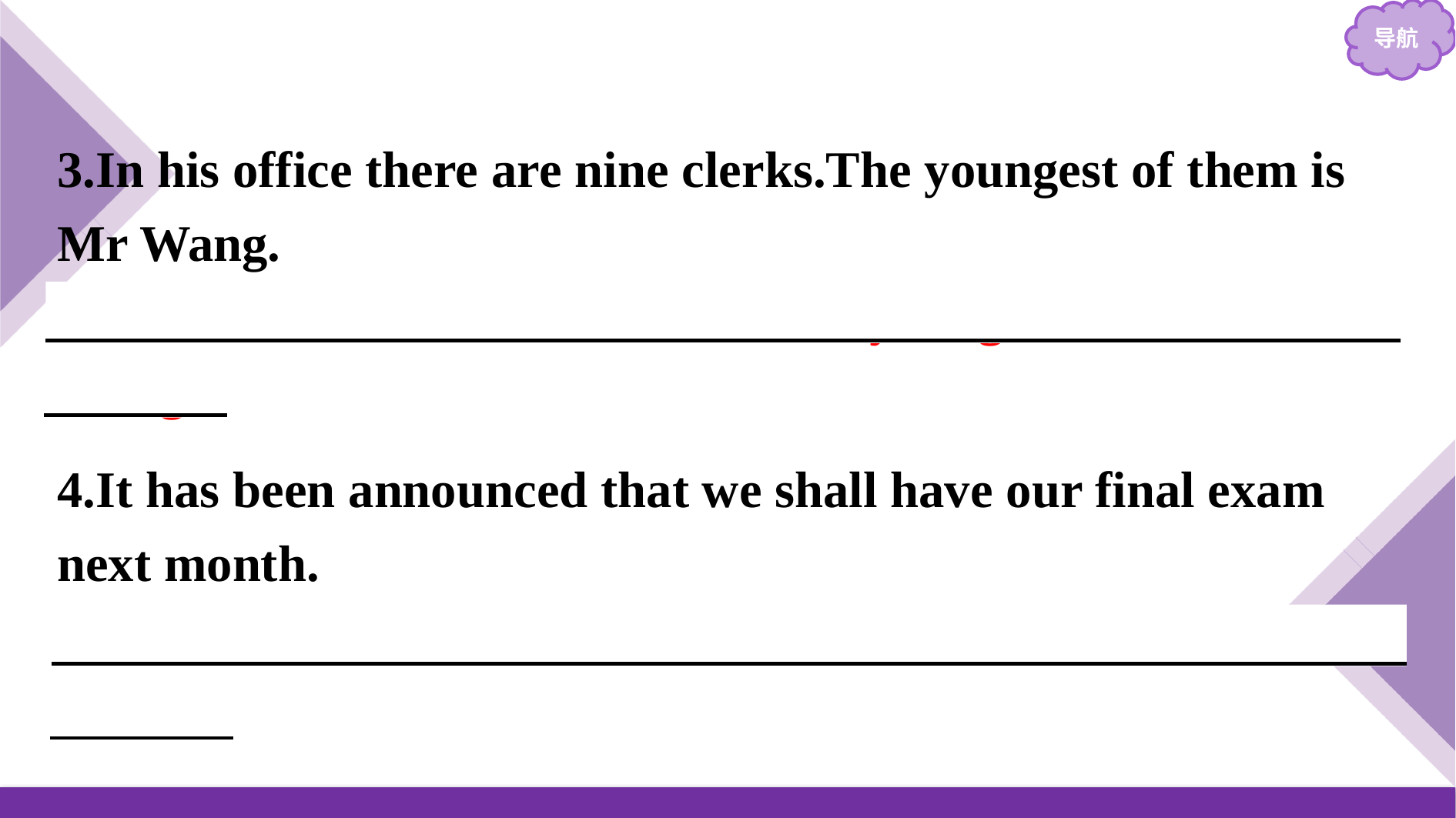

3.In his office there are nine clerks.The youngest of them is Mr Wang.
In his office there are nine clerks,the youngest of whom is Mr Wang.

4.It has been announced that we shall have our final exam next month.
As has been announced,we shall have our final exam next month.